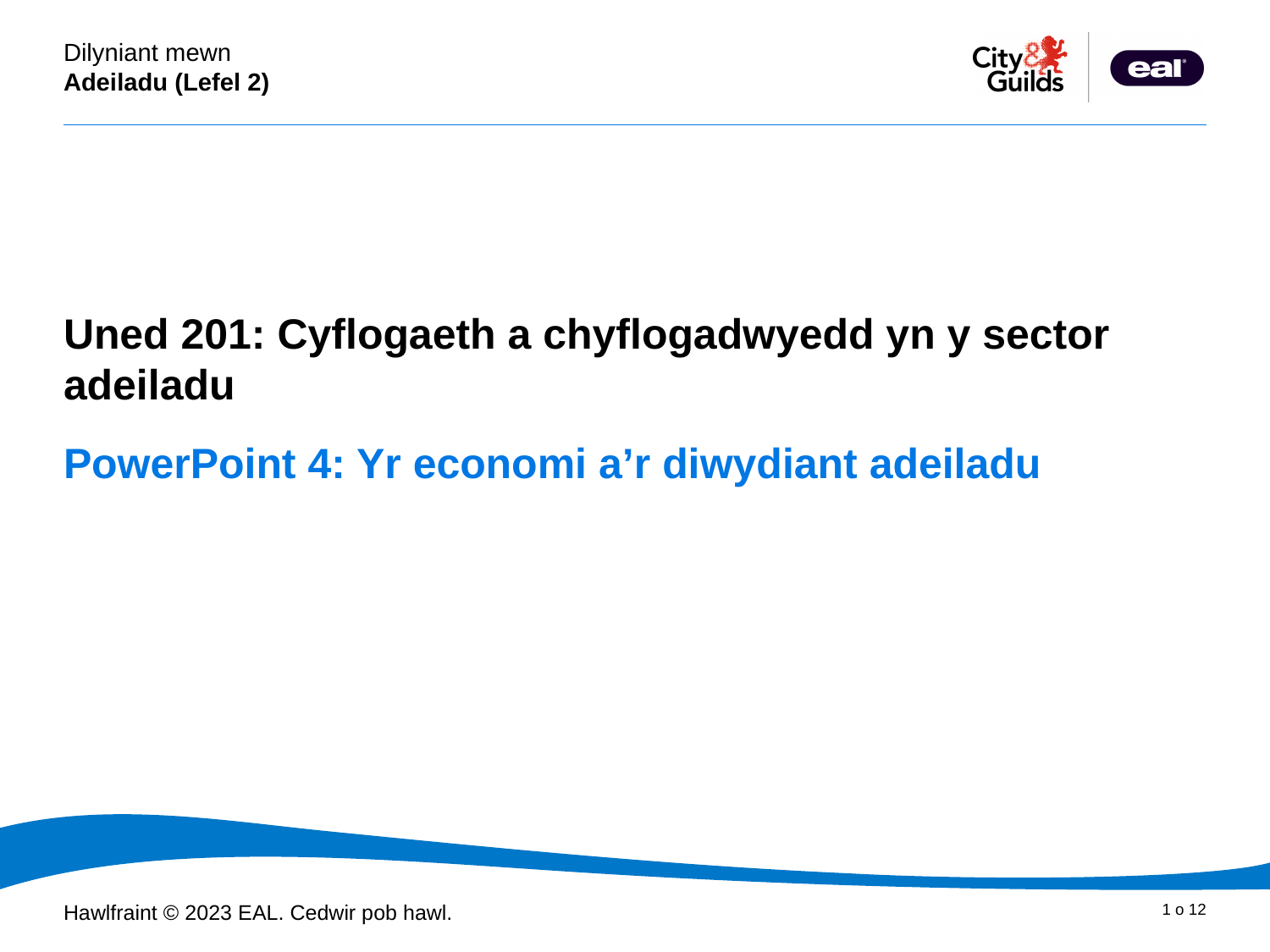

Cyflwyniad PowerPoint
Uned 201: Cyflogaeth a chyflogadwyedd yn y sector adeiladu
# PowerPoint 4: Yr economi a’r diwydiant adeiladu